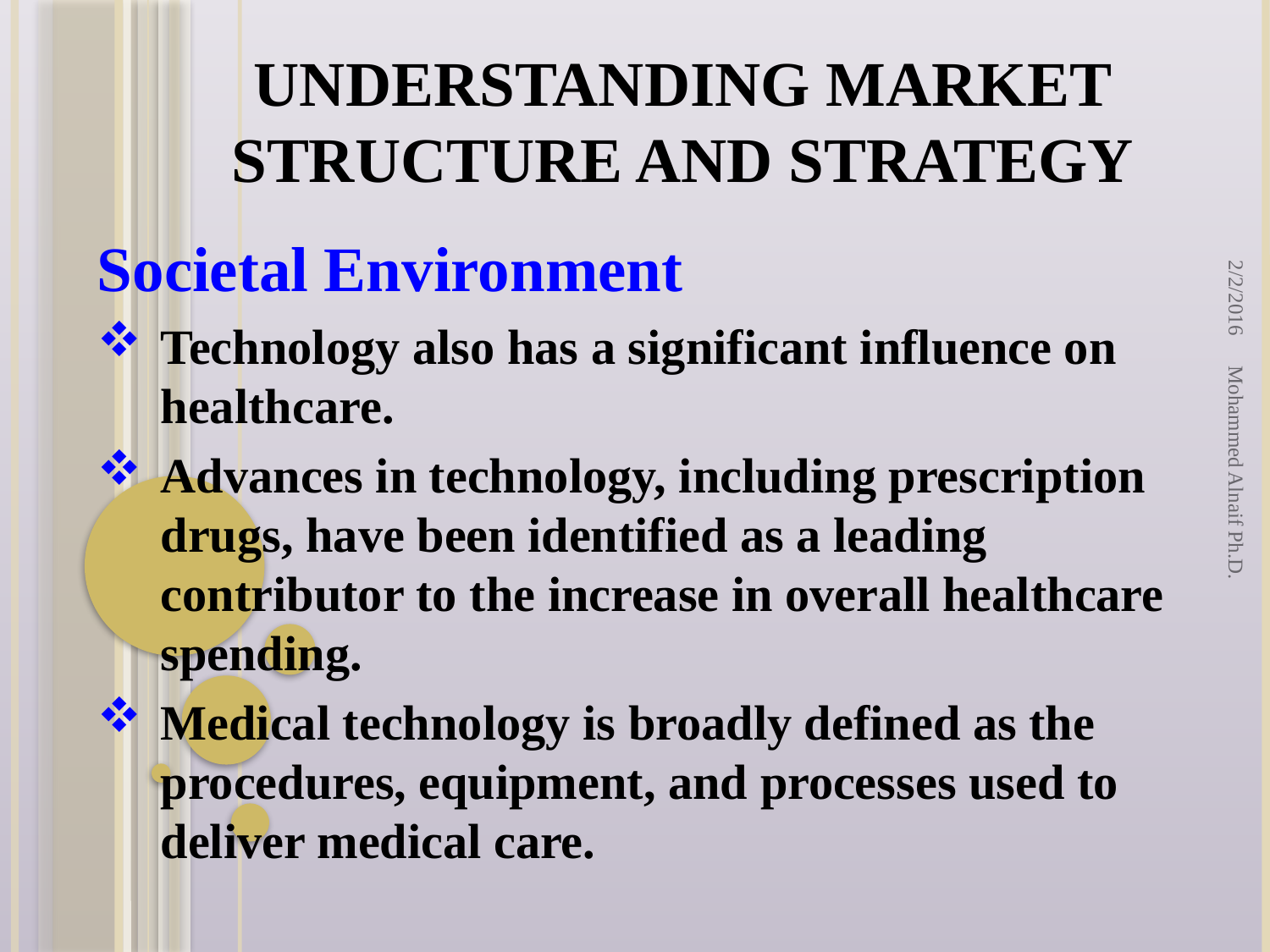

# Understanding Market Structure and Strategy
2/2/2016
Societal Environment
Technology also has a significant influence on healthcare.
Advances in technology, including prescription drugs, have been identified as a leading contributor to the increase in overall healthcare spending.
Medical technology is broadly defined as the procedures, equipment, and processes used to deliver medical care.
Mohammed Alnaif Ph.D.